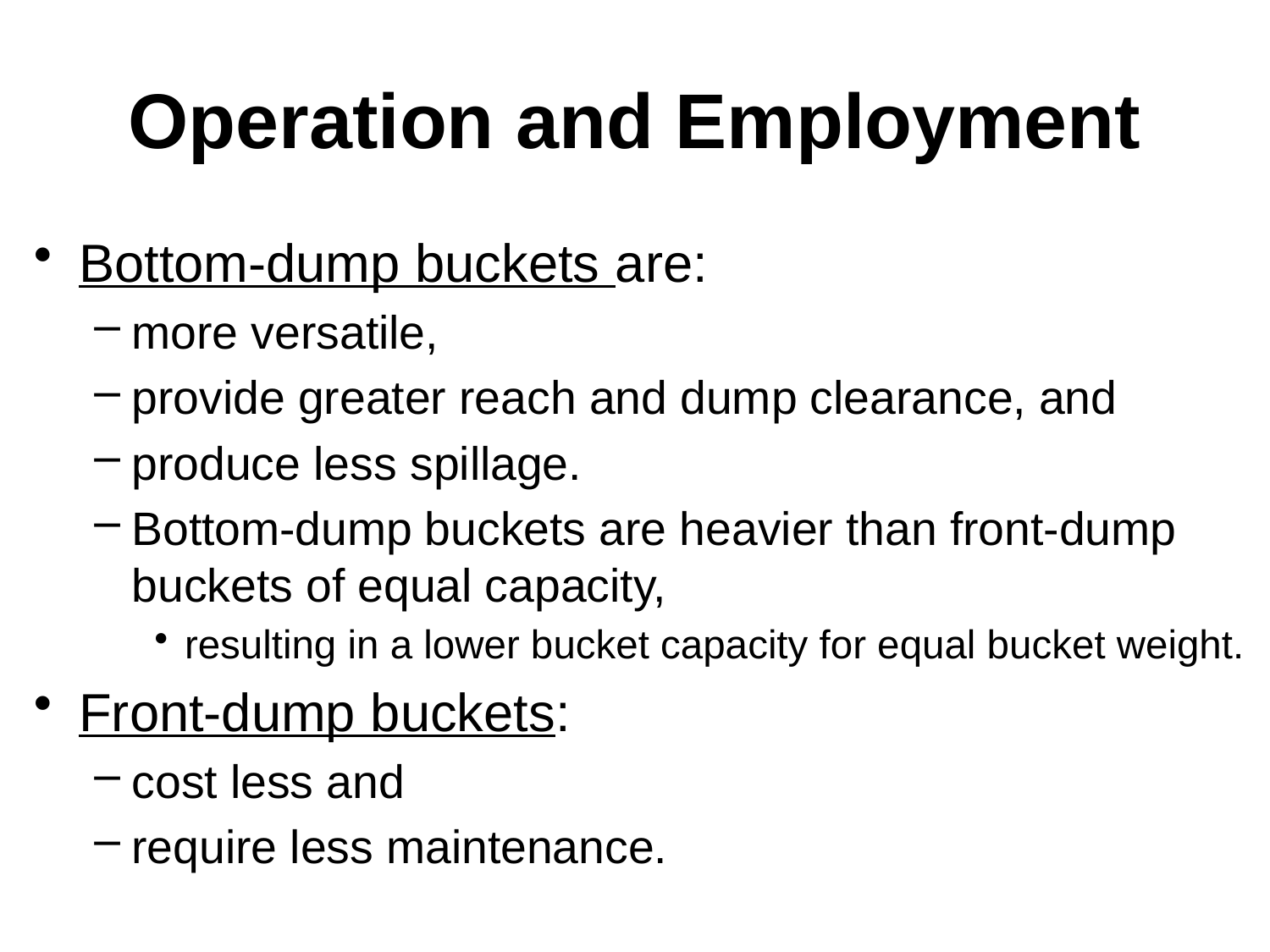

# Operation and Employment
Bottom-dump buckets are:
more versatile,
provide greater reach and dump clearance, and
produce less spillage.
Bottom-dump buckets are heavier than front-dump buckets of equal capacity,
resulting in a lower bucket capacity for equal bucket weight.
Front-dump buckets:
cost less and
require less maintenance.